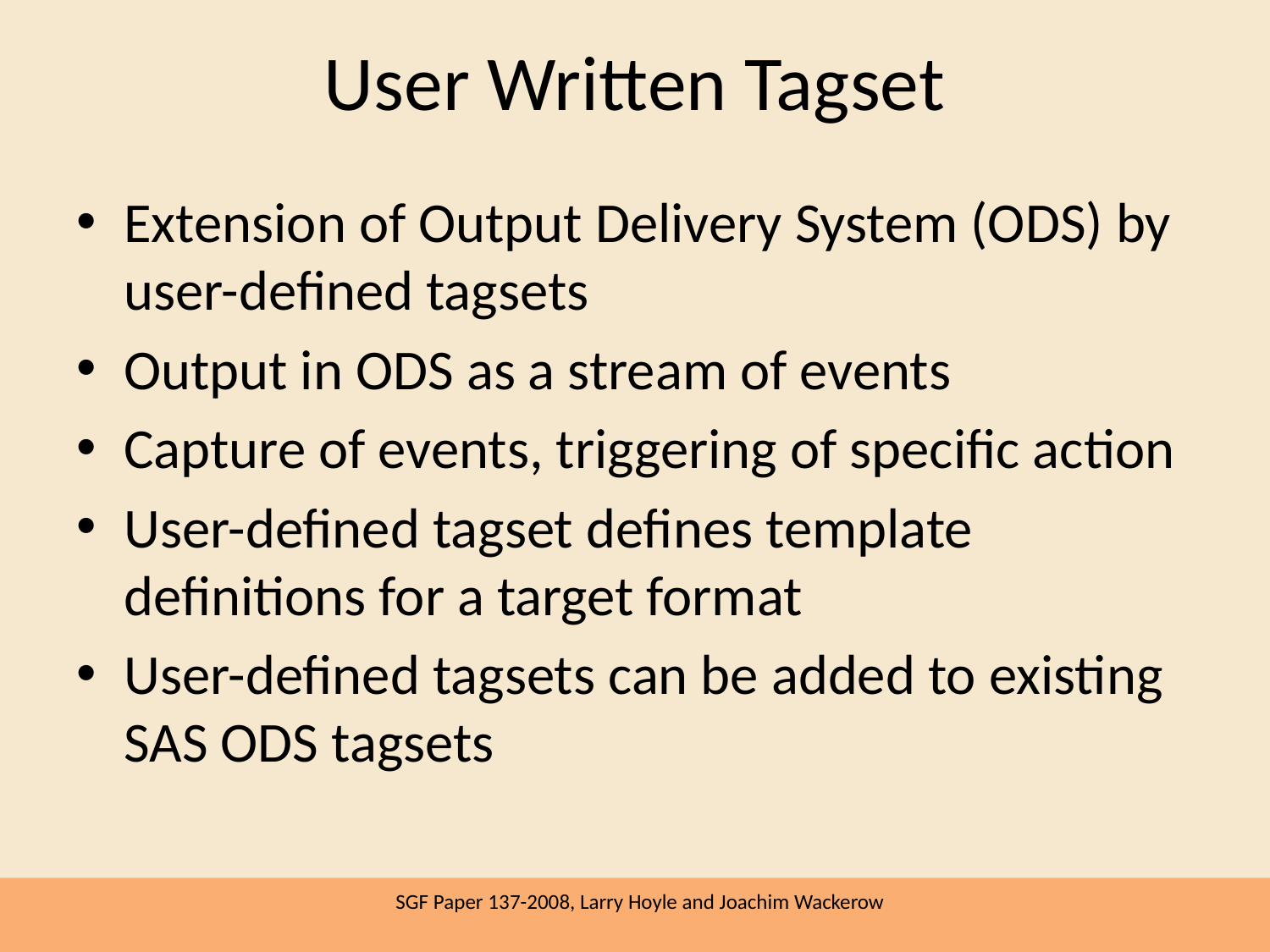

# User Written Tagset
Extension of Output Delivery System (ODS) by user-defined tagsets
Output in ODS as a stream of events
Capture of events, triggering of specific action
User-defined tagset defines template definitions for a target format
User-defined tagsets can be added to existing SAS ODS tagsets
SGF Paper 137-2008, Larry Hoyle and Joachim Wackerow